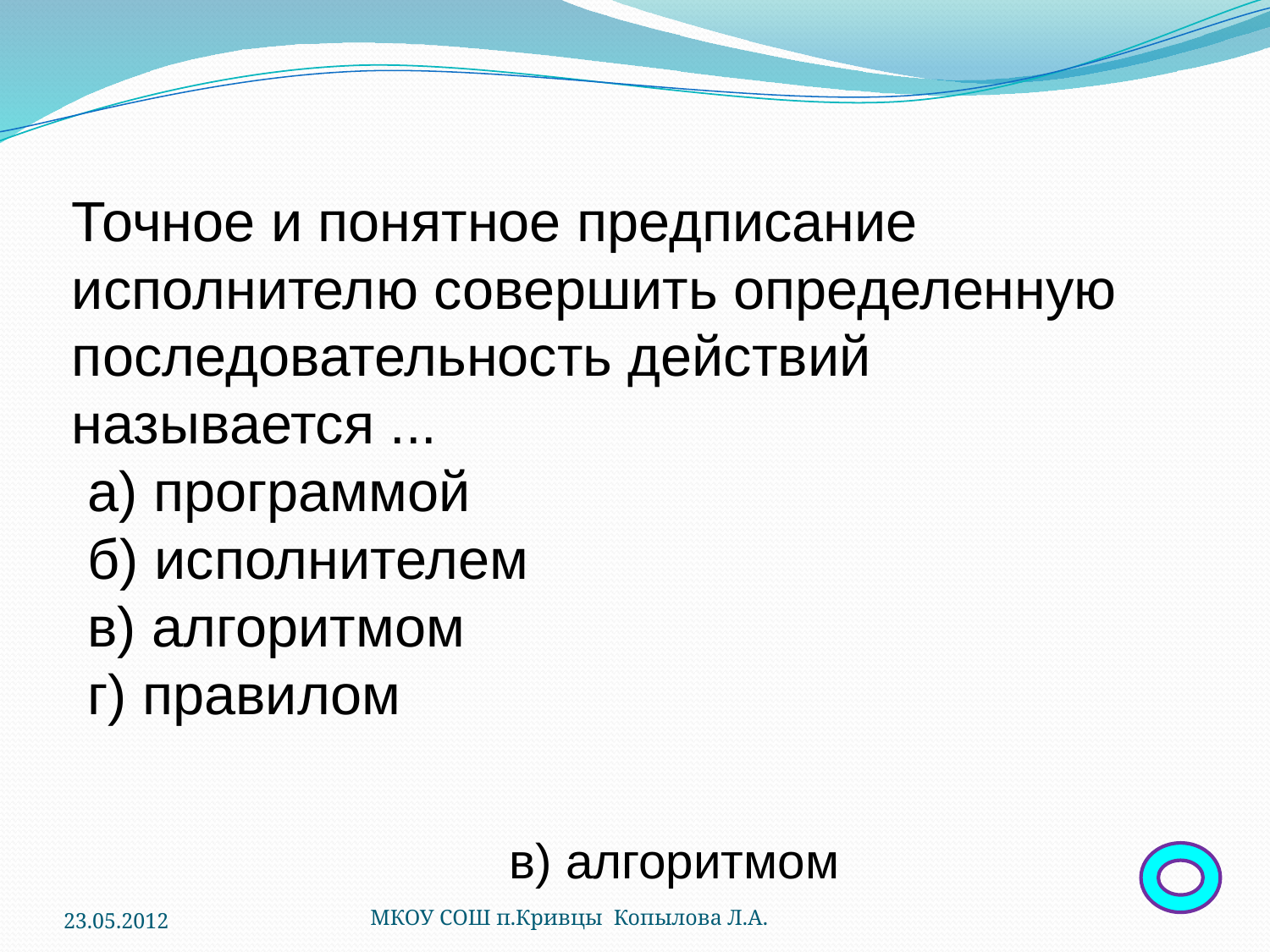

Точное и понятное предписание исполнителю совершить определенную последовательность действий называется ...
 а) программой
 б) исполнителем
 в) алгоритмом
 г) правилом

 в) алгоритмом

23.05.2012
МКОУ СОШ п.Кривцы  Копылова Л.А.